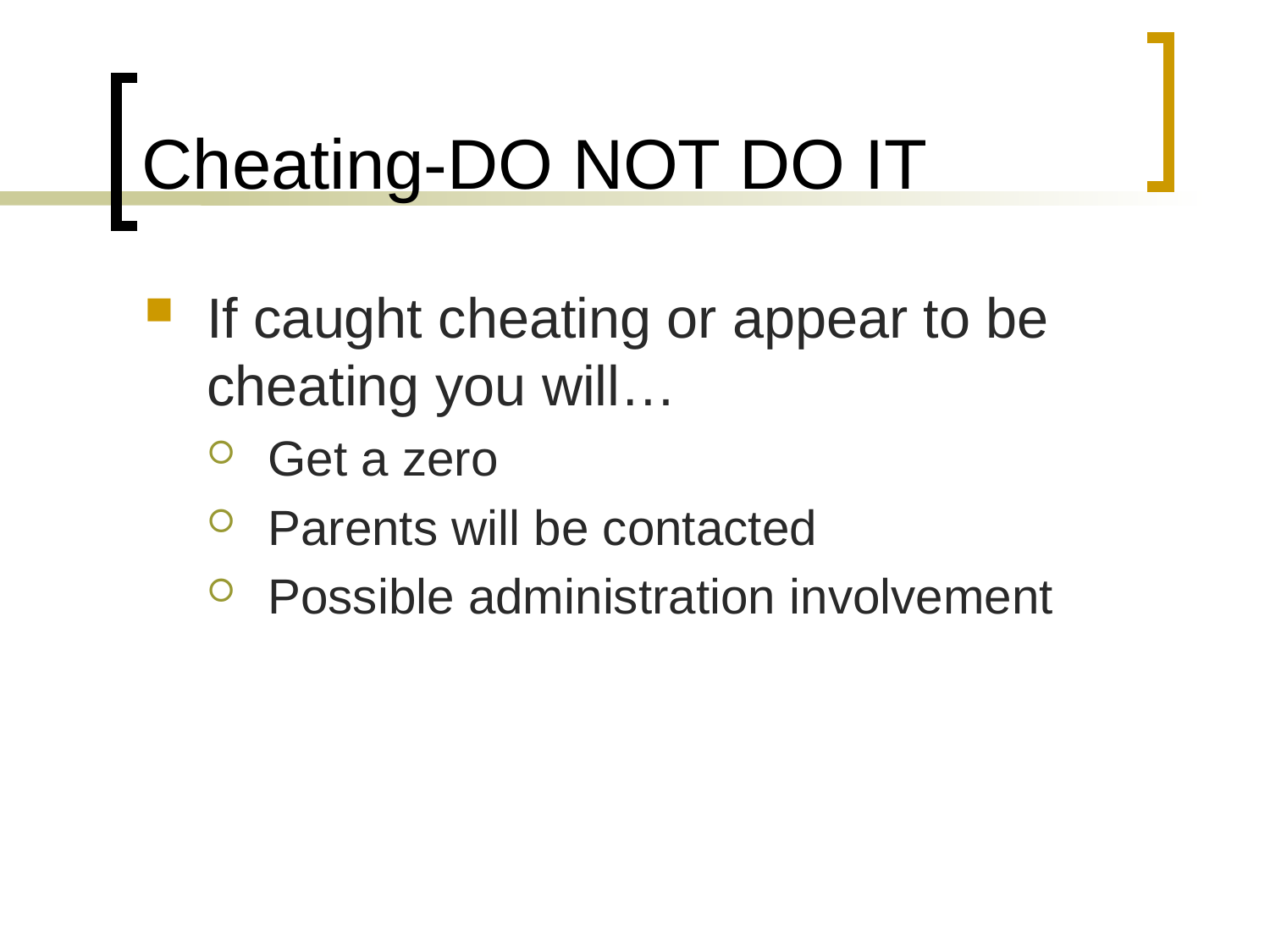

# Cheating-DO NOT DO IT
If caught cheating or appear to be cheating you will…
Get a zero
Parents will be contacted
Possible administration involvement